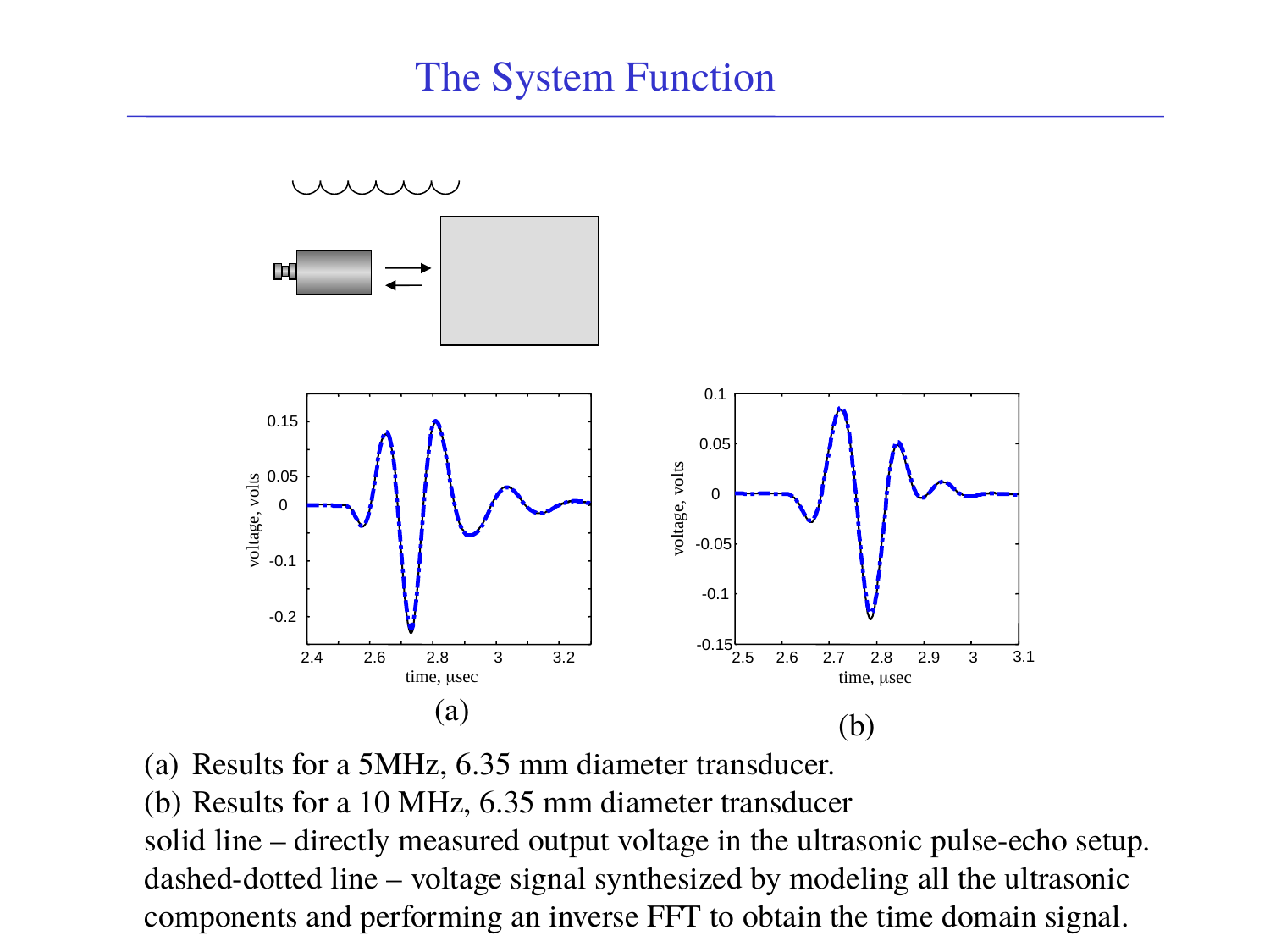

The System Function

0.1

0.15

0.05

0.05

voltage, volts
0

voltage, volts

0

-0.05

-0.1

-0.1

-0.2

-0.15

3.1
2.5
2.6
2.7
2.8
2.9
3
2.4
2.6
2.8
3
3.2
time, μsec
time, μsec
(a)
(b)
Results for a 5MHz, 6.35 mm diameter transducer.
Results for a 10 MHz, 6.35 mm diameter transducer
solid line – directly measured output voltage in the ultrasonic pulse-echo setup.
dashed-dotted line – voltage signal synthesized by modeling all the ultrasonic
components and performing an inverse FFT to obtain the time domain signal.